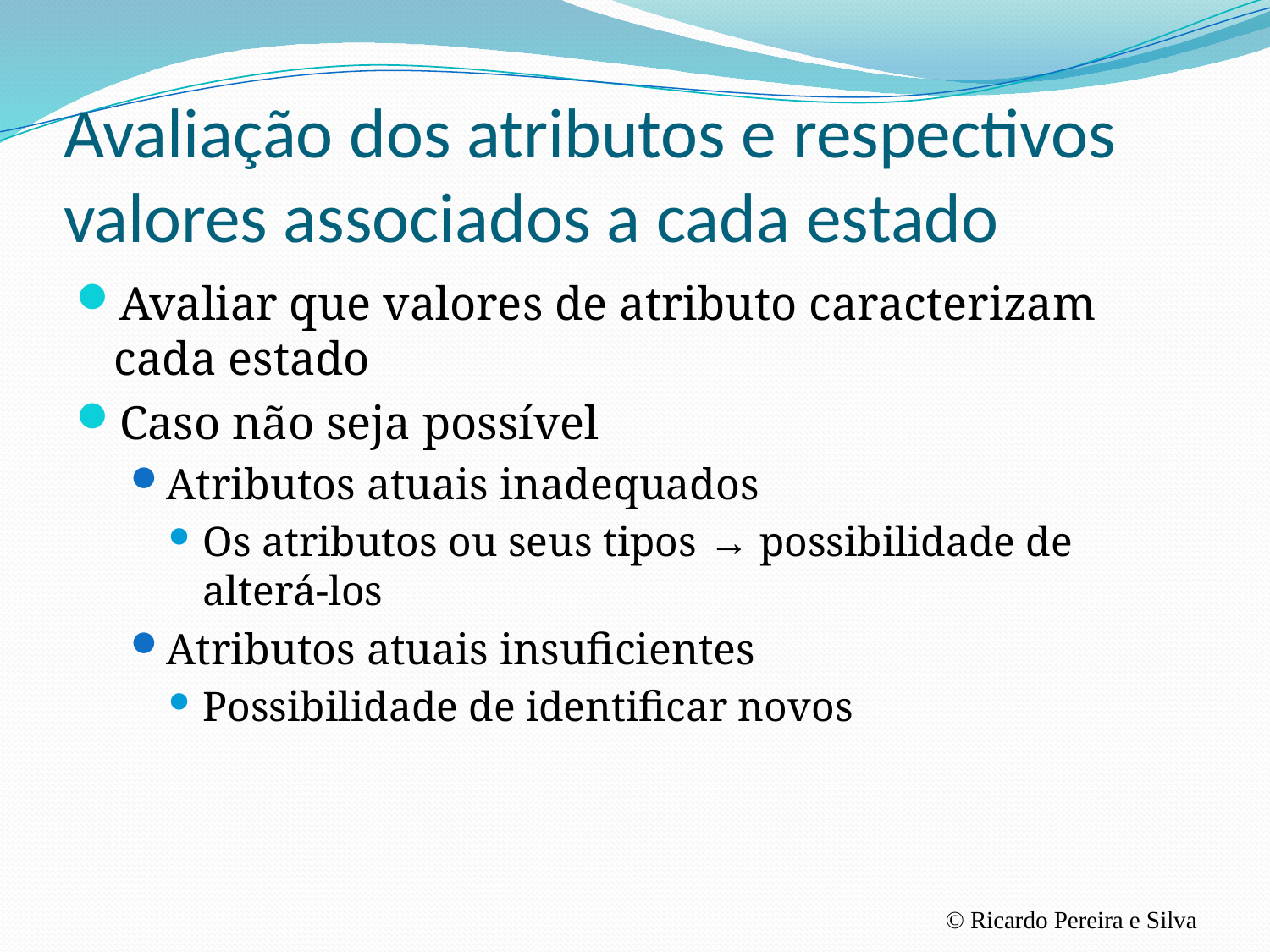

# Avaliação dos atributos e respectivos valores associados a cada estado
Avaliar que valores de atributo caracterizam cada estado
Caso não seja possível
Atributos atuais inadequados
Os atributos ou seus tipos → possibilidade de alterá-los
Atributos atuais insuficientes
Possibilidade de identificar novos
© Ricardo Pereira e Silva